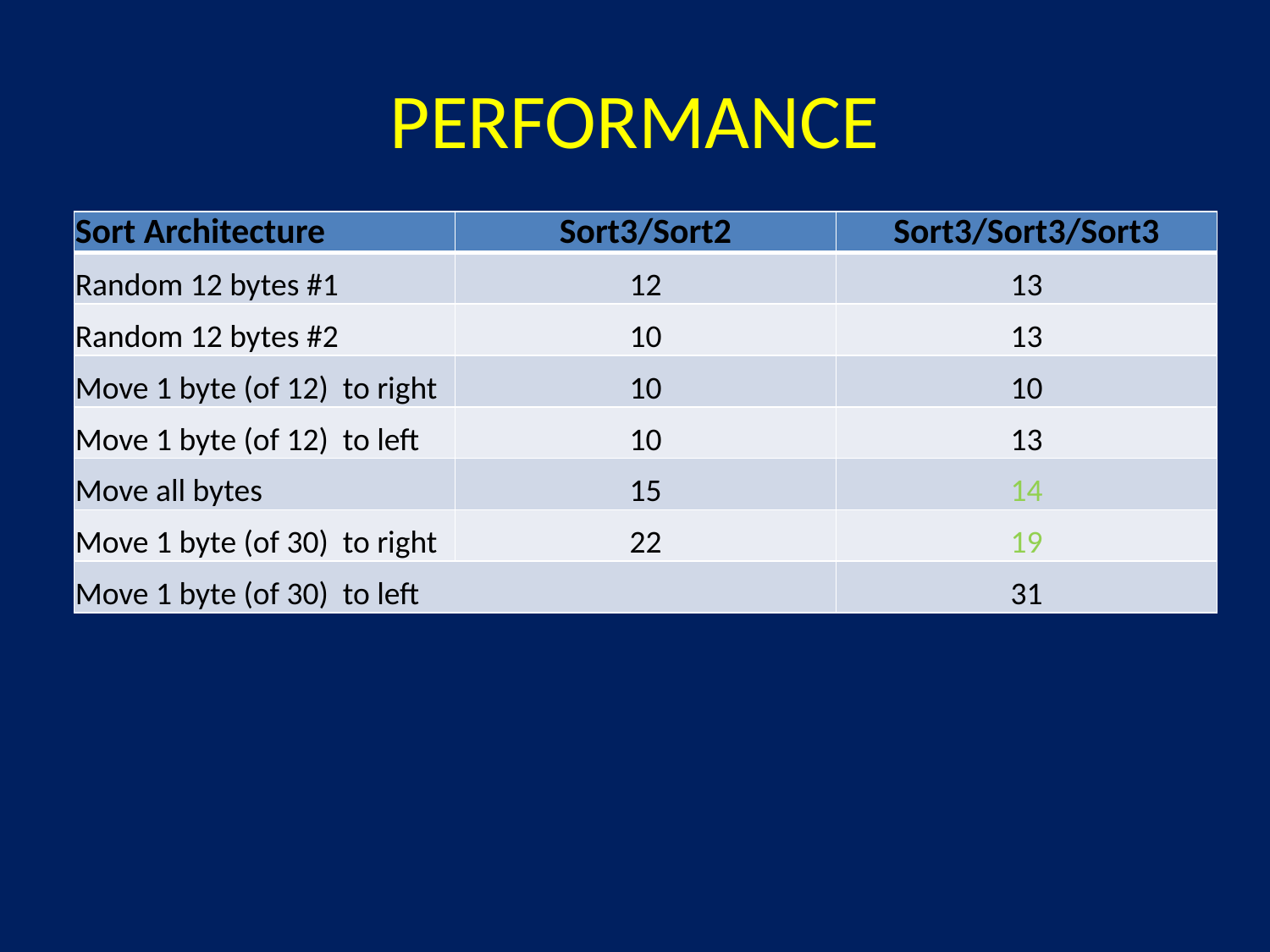

# PERFORMANCE
| Sort Architecture | Sort3/Sort2 | Sort3/Sort3/Sort3 |
| --- | --- | --- |
| Random 12 bytes #1 | 12 | 13 |
| Random 12 bytes #2 | 10 | 13 |
| Move 1 byte (of 12) to right | 10 | 10 |
| Move 1 byte (of 12) to left | 10 | 13 |
| Move all bytes | 15 | 14 |
| Move 1 byte (of 30) to right | 22 | 19 |
| Move 1 byte (of 30) to left |  | 31 |